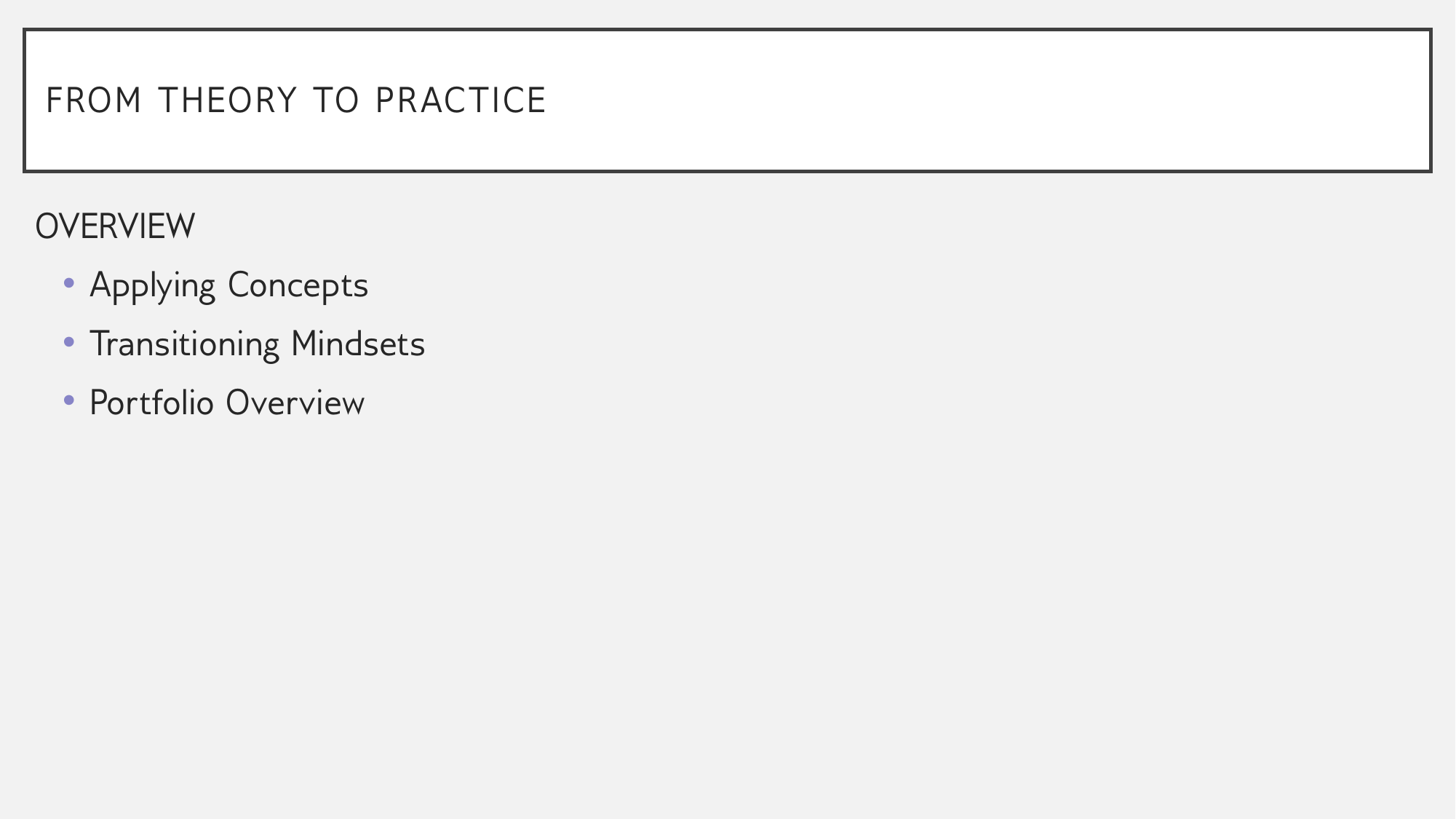

# From Theory To Practice
OVERVIEW
Applying Concepts
Transitioning Mindsets
Portfolio Overview